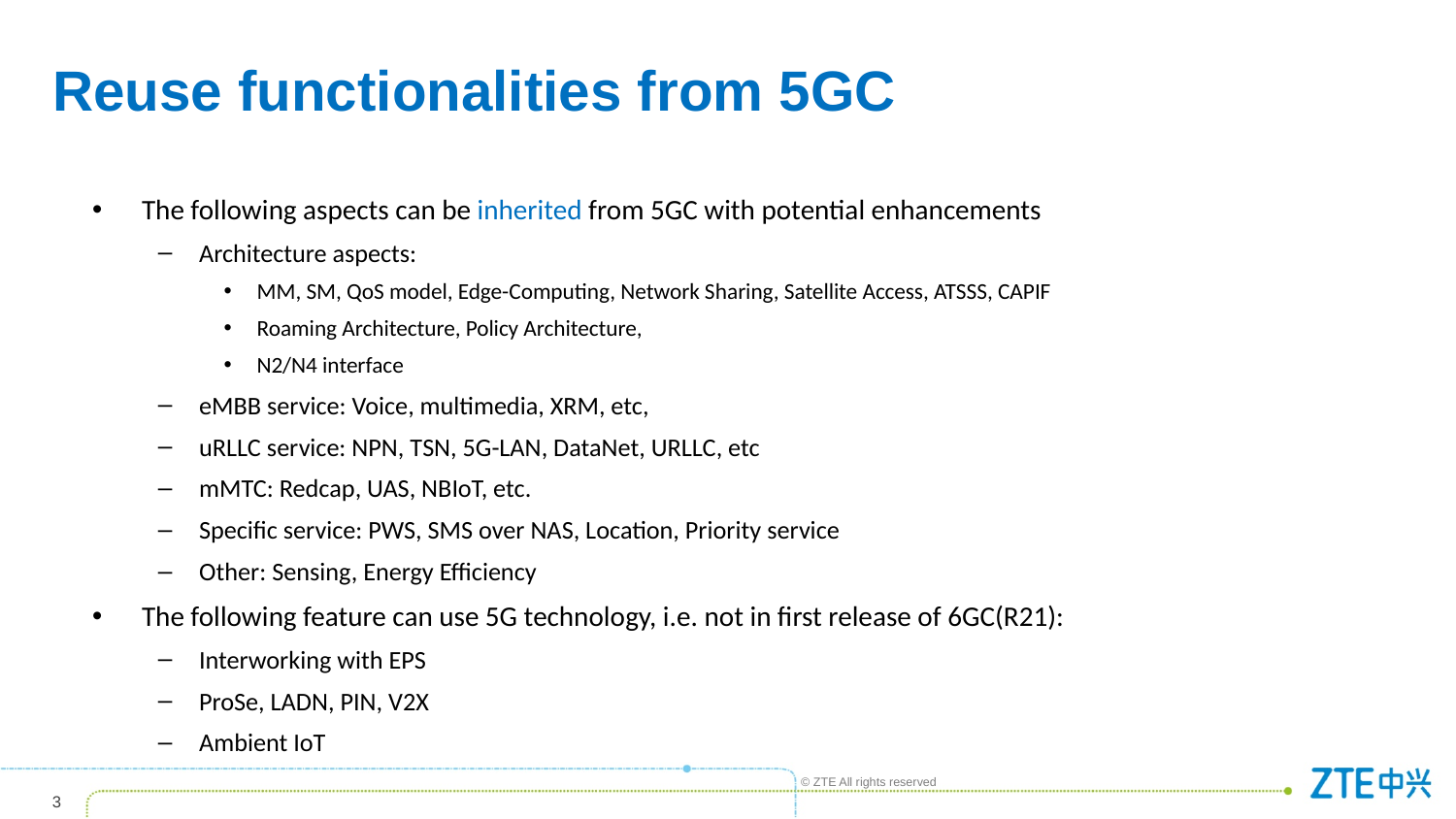

# Reuse functionalities from 5GC
The following aspects can be inherited from 5GC with potential enhancements
Architecture aspects:
MM, SM, QoS model, Edge-Computing, Network Sharing, Satellite Access, ATSSS, CAPIF
Roaming Architecture, Policy Architecture,
N2/N4 interface
eMBB service: Voice, multimedia, XRM, etc,
uRLLC service: NPN, TSN, 5G-LAN, DataNet, URLLC, etc
mMTC: Redcap, UAS, NBIoT, etc.
Specific service: PWS, SMS over NAS, Location, Priority service
Other: Sensing, Energy Efficiency
The following feature can use 5G technology, i.e. not in first release of 6GC(R21):
Interworking with EPS
ProSe, LADN, PIN, V2X
Ambient IoT